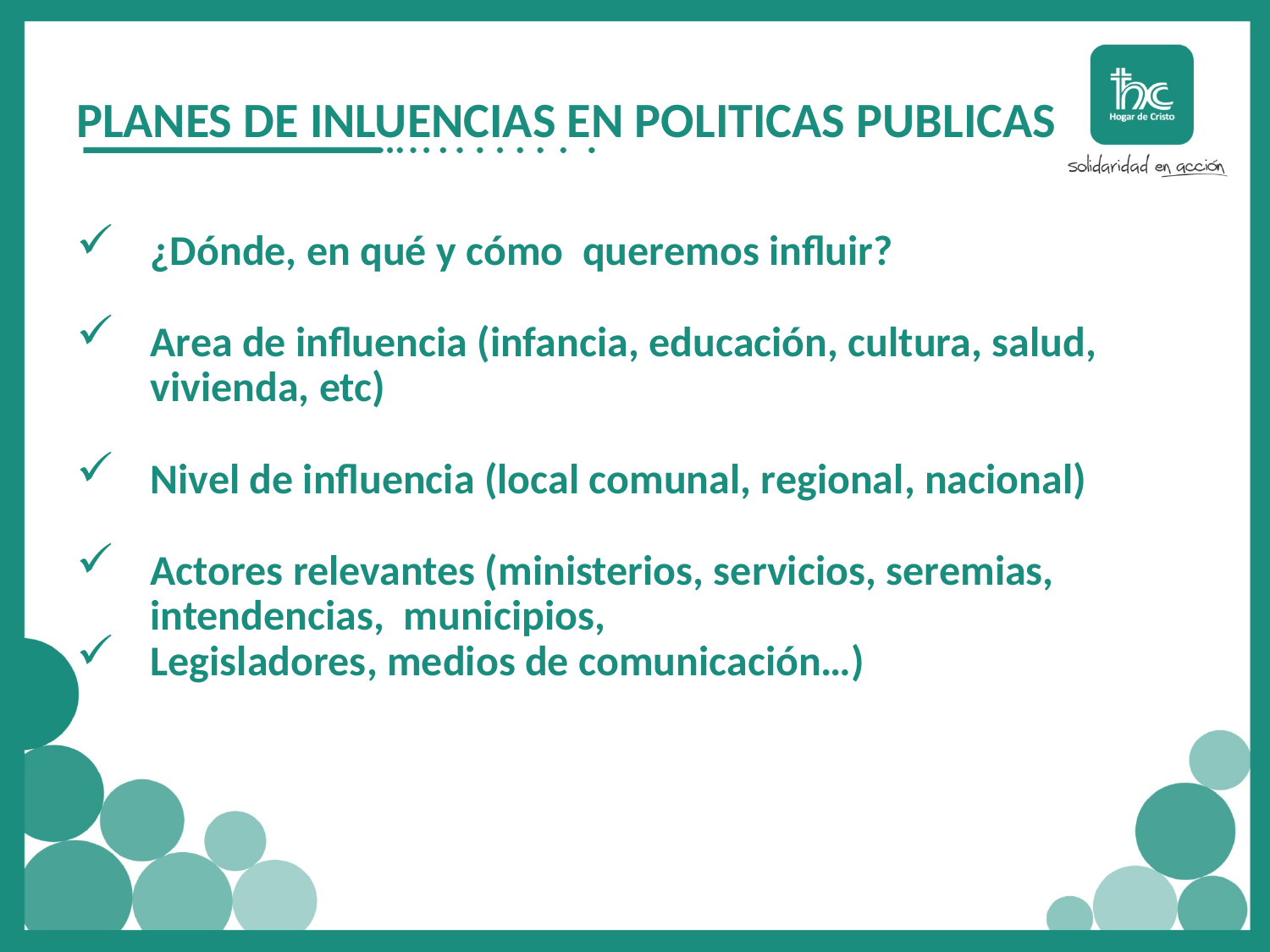

# PLANES DE INLUENCIAS EN POLITICAS PUBLICAS
¿Dónde, en qué y cómo  queremos influir?

Area de influencia (infancia, educación, cultura, salud, vivienda, etc)

Nivel de influencia (local comunal, regional, nacional)

Actores relevantes (ministerios, servicios, seremias, intendencias,  municipios,
Legisladores, medios de comunicación…)